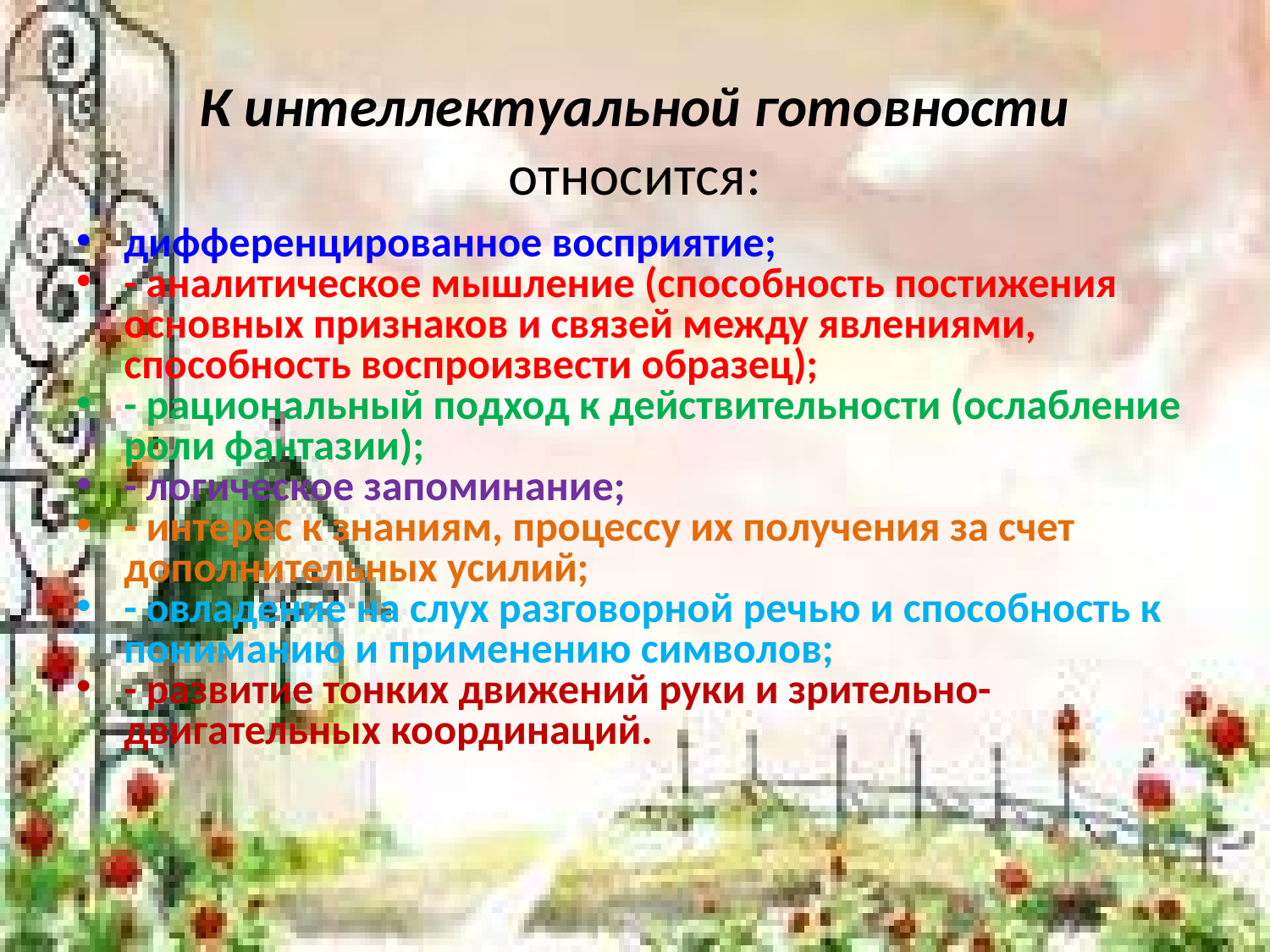

# К интеллектуальной готовности относится:
дифференцированное восприятие;
- аналитическое мышление (способность постижения основных признаков и связей между явлениями, способность воспроизвести образец);
- рациональный подход к действительности (ослабление роли фантазии);
- логическое запоминание;
- интерес к знаниям, процессу их получения за счет дополнительных усилий;
- овладение на слух разговорной речью и способность к пониманию и применению символов;
- развитие тонких движений руки и зрительно-двигательных координаций.